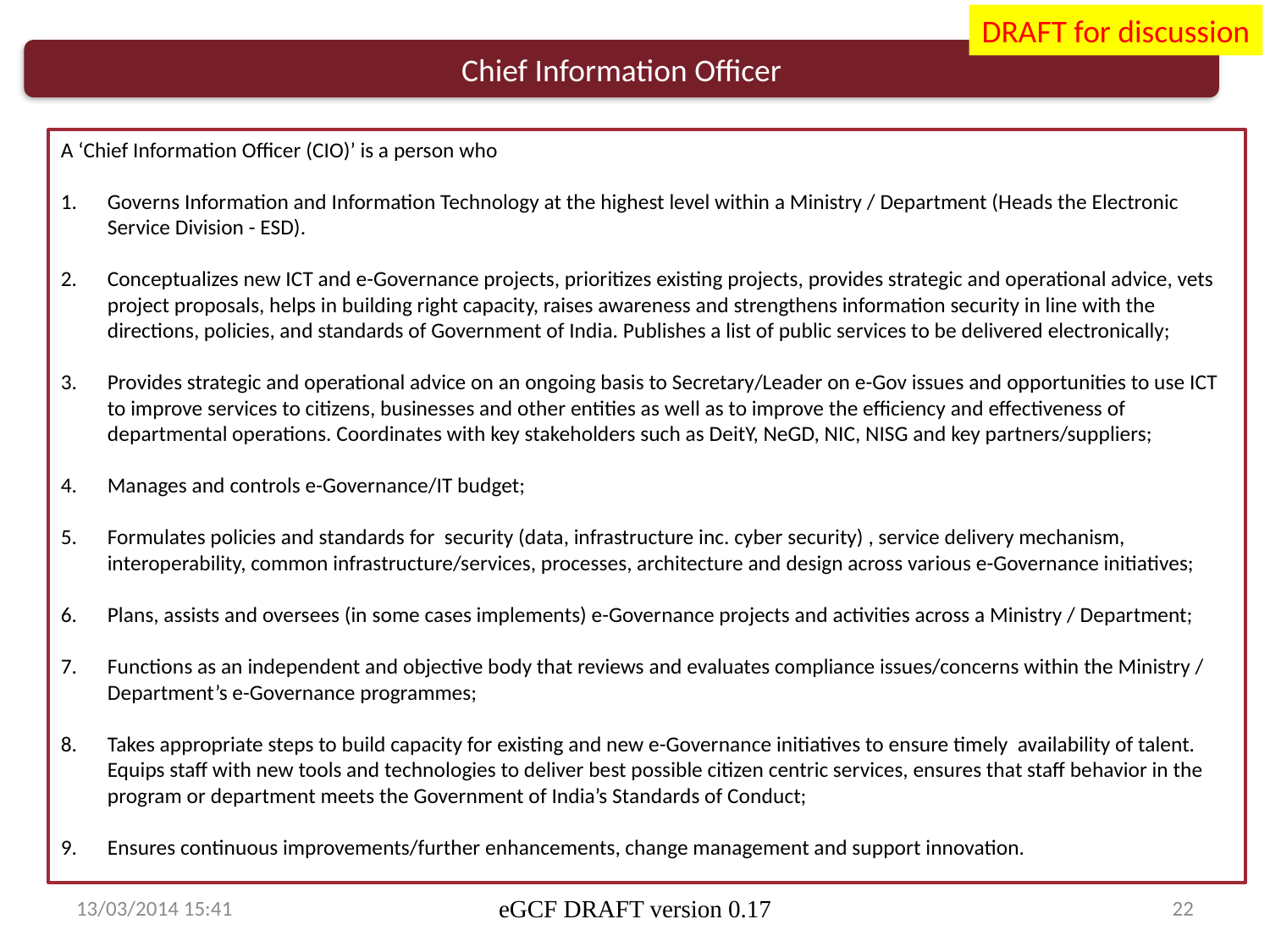

DRAFT for discussion
Chief Information Officer
A ‘Chief Information Officer (CIO)’ is a person who

Governs Information and Information Technology at the highest level within a Ministry / Department (Heads the Electronic Service Division - ESD).

Conceptualizes new ICT and e-Governance projects, prioritizes existing projects, provides strategic and operational advice, vets project proposals, helps in building right capacity, raises awareness and strengthens information security in line with the directions, policies, and standards of Government of India. Publishes a list of public services to be delivered electronically;

Provides strategic and operational advice on an ongoing basis to Secretary/Leader on e-Gov issues and opportunities to use ICT to improve services to citizens, businesses and other entities as well as to improve the efficiency and effectiveness of departmental operations. Coordinates with key stakeholders such as DeitY, NeGD, NIC, NISG and key partners/suppliers;

Manages and controls e-Governance/IT budget;

Formulates policies and standards for  security (data, infrastructure inc. cyber security) , service delivery mechanism, interoperability, common infrastructure/services, processes, architecture and design across various e-Governance initiatives;

Plans, assists and oversees (in some cases implements) e-Governance projects and activities across a Ministry / Department;

Functions as an independent and objective body that reviews and evaluates compliance issues/concerns within the Ministry / Department’s e-Governance programmes;

Takes appropriate steps to build capacity for existing and new e-Governance initiatives to ensure timely  availability of talent. Equips staff with new tools and technologies to deliver best possible citizen centric services, ensures that staff behavior in the program or department meets the Government of India’s Standards of Conduct;

Ensures continuous improvements/further enhancements, change management and support innovation.
13/03/2014 15:41
eGCF DRAFT version 0.17
22